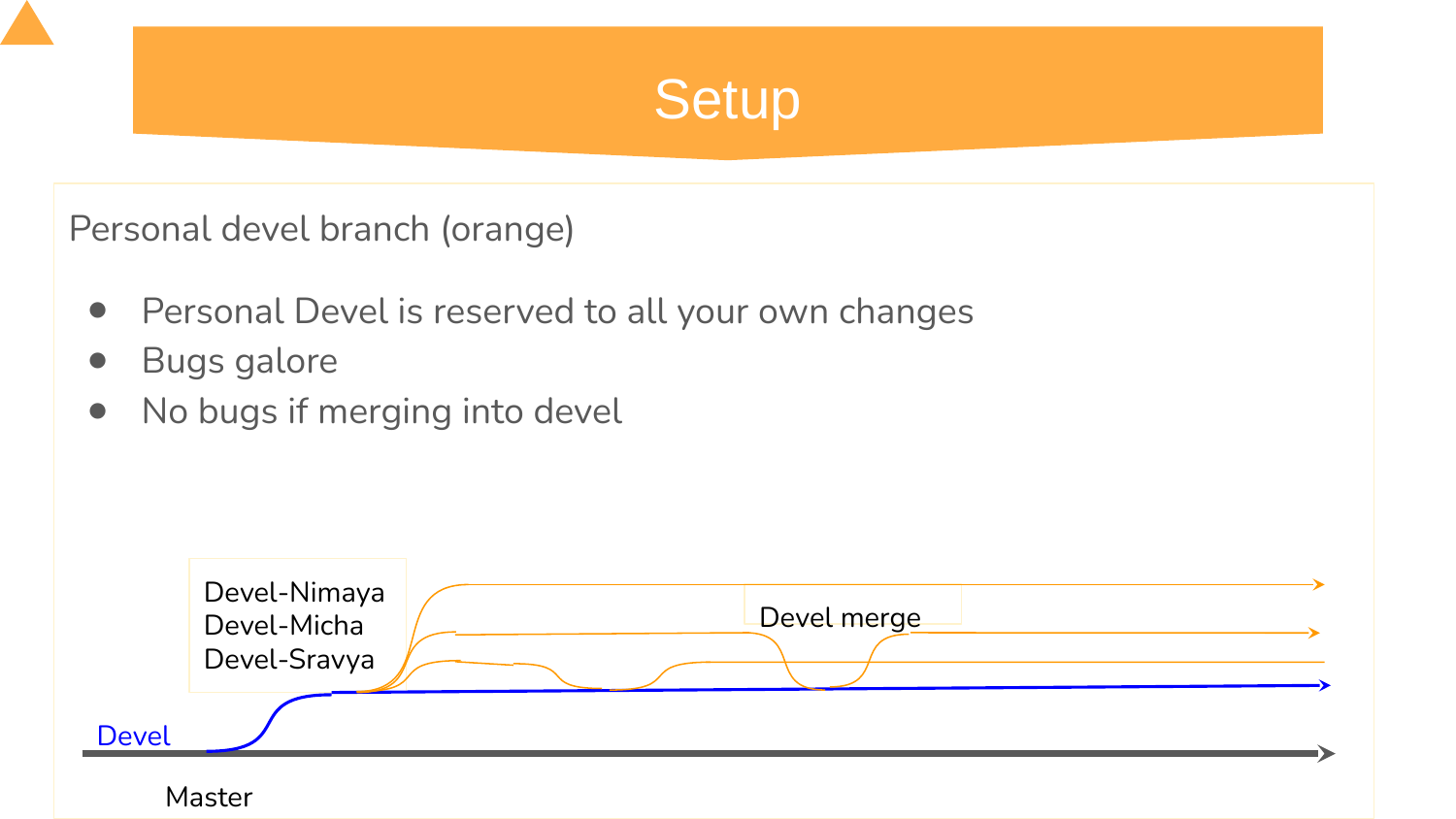

# Setup
Personal devel branch (orange)
Personal Devel is reserved to all your own changes
Bugs galore
No bugs if merging into devel
Devel-Nimaya
Devel-Micha
Devel-Sravya
Devel merge
Devel
Master